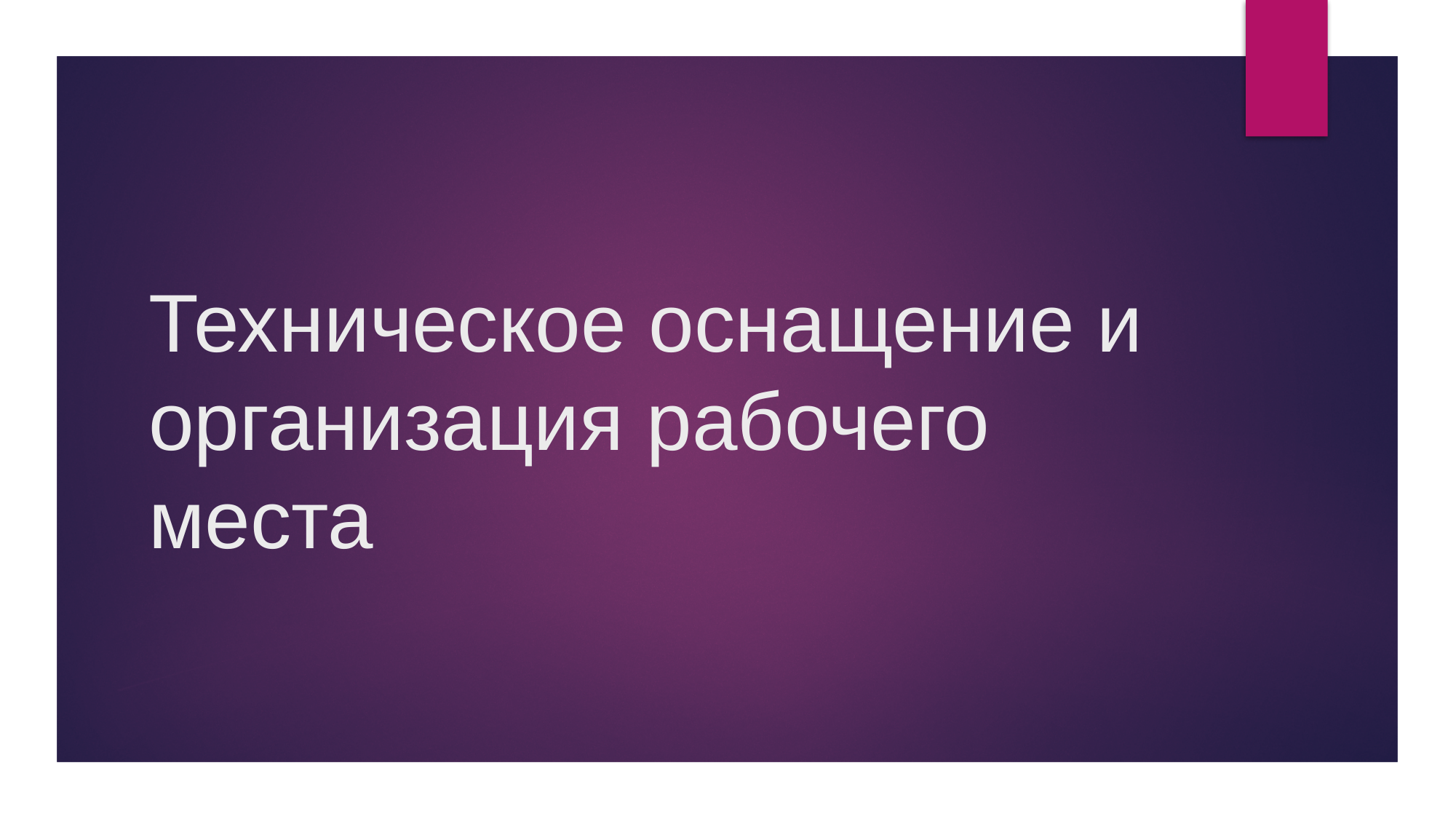

# Техническое оснащение и организация рабочего места